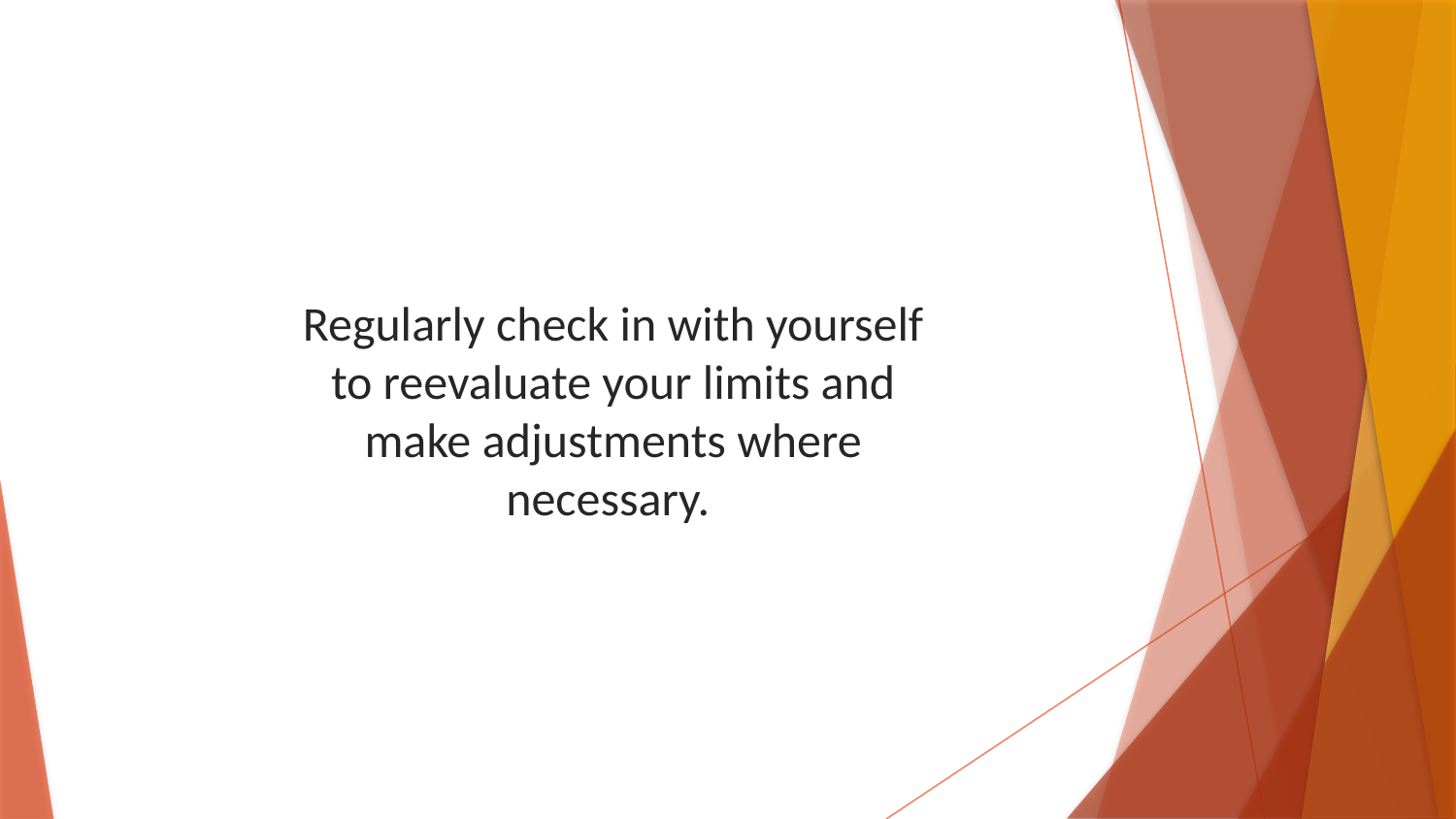

Regularly check in with yourself to reevaluate your limits and make adjustments where necessary.